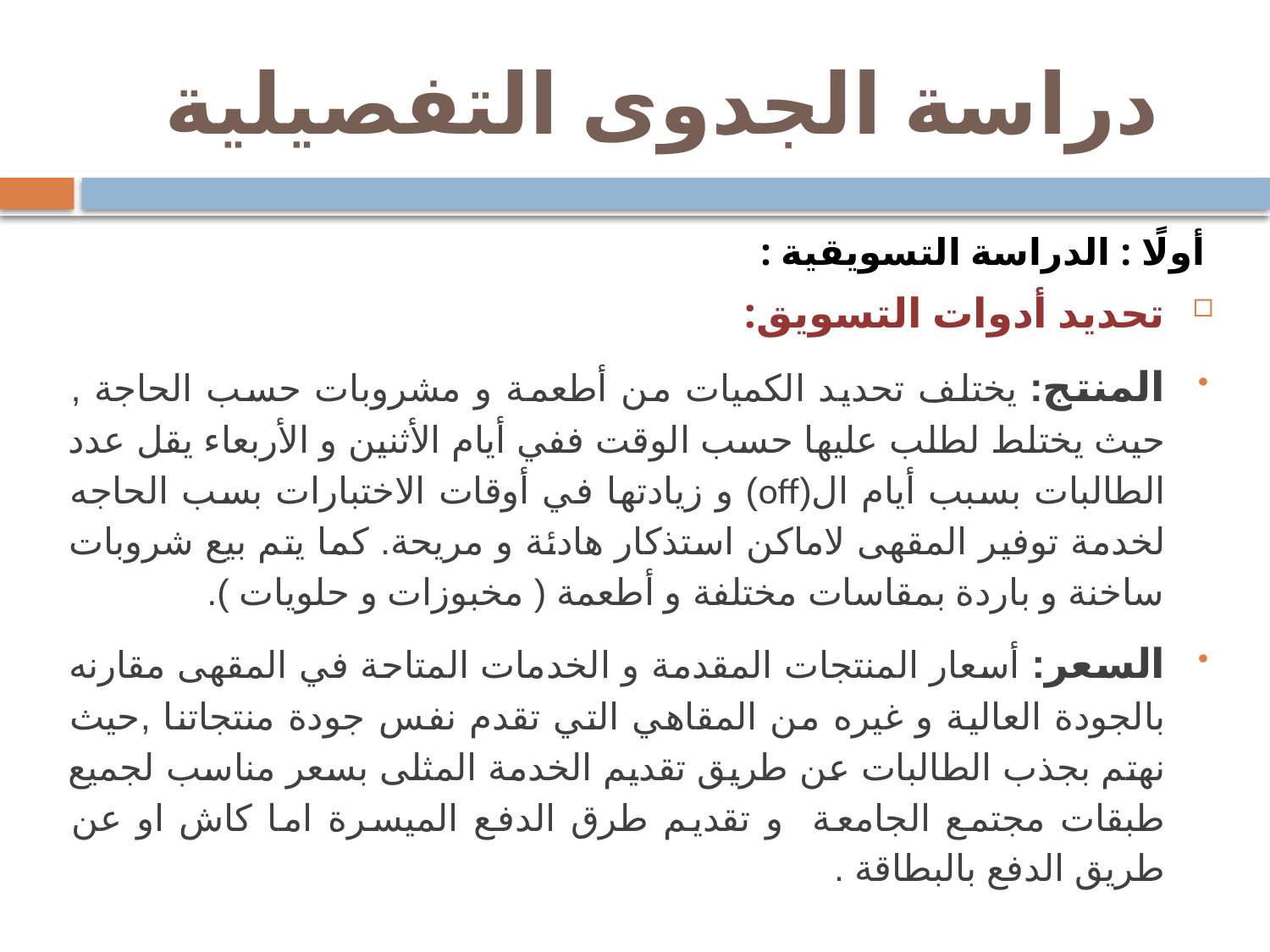

# دراسة الجدوى التفصيلية
أولًا : الدراسة التسويقية :
تحديد أدوات التسويق:
المنتج: يختلف تحديد الكميات من أطعمة و مشروبات حسب الحاجة , حيث يختلط لطلب عليها حسب الوقت ففي أيام الأثنين و الأربعاء يقل عدد الطالبات بسبب أيام ال(off) و زيادتها في أوقات الاختبارات بسب الحاجه لخدمة توفير المقهى لاماكن استذكار هادئة و مريحة. كما يتم بيع شروبات ساخنة و باردة بمقاسات مختلفة و أطعمة ( مخبوزات و حلويات ).
السعر: أسعار المنتجات المقدمة و الخدمات المتاحة في المقهى مقارنه بالجودة العالية و غيره من المقاهي التي تقدم نفس جودة منتجاتنا ,حيث نهتم بجذب الطالبات عن طريق تقديم الخدمة المثلى بسعر مناسب لجميع طبقات مجتمع الجامعة  و تقديم طرق الدفع الميسرة اما كاش او عن طريق الدفع بالبطاقة .